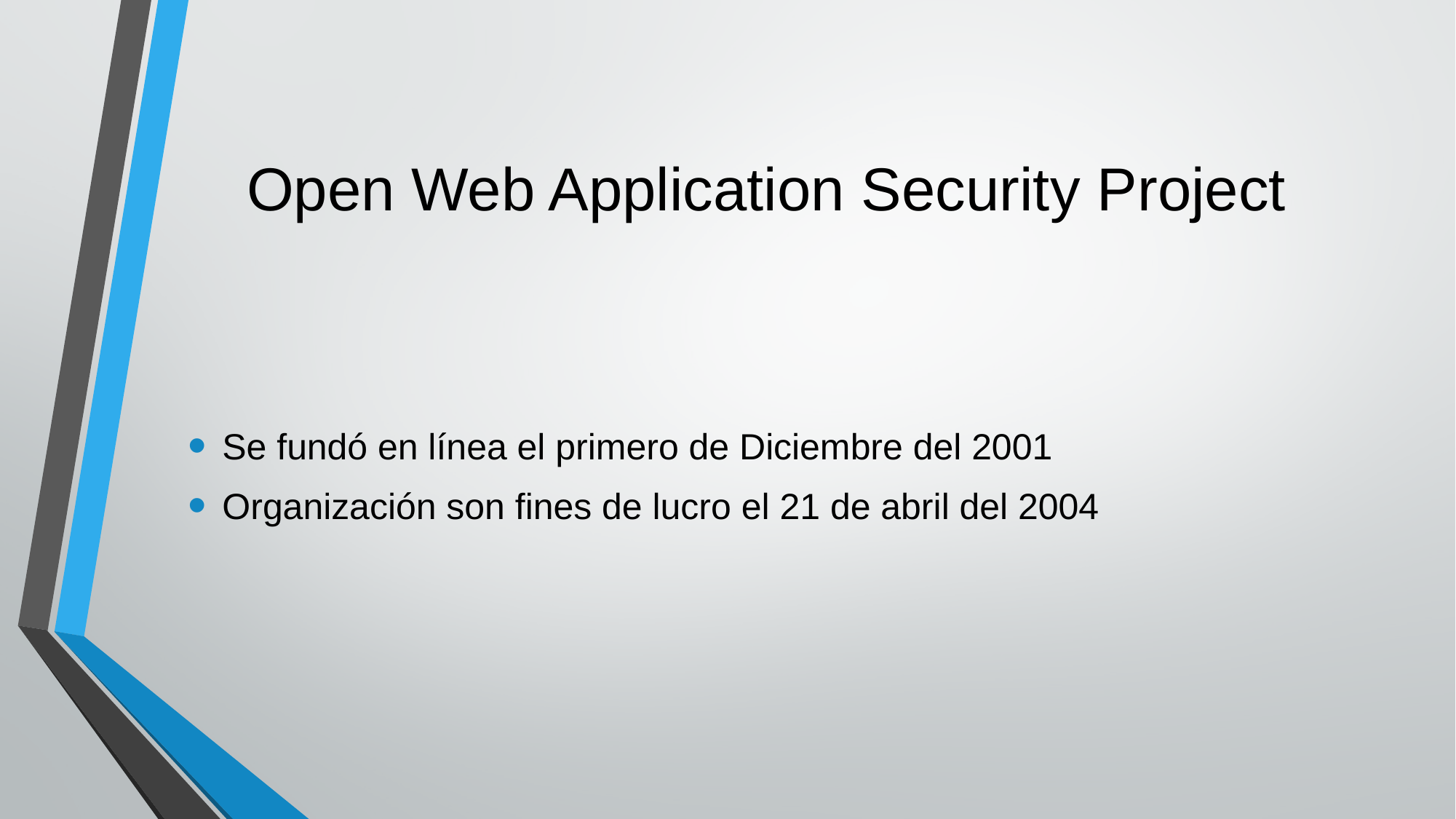

# Open Web Application Security Project
Se fundó en línea el primero de Diciembre del 2001
Organización son fines de lucro el 21 de abril del 2004